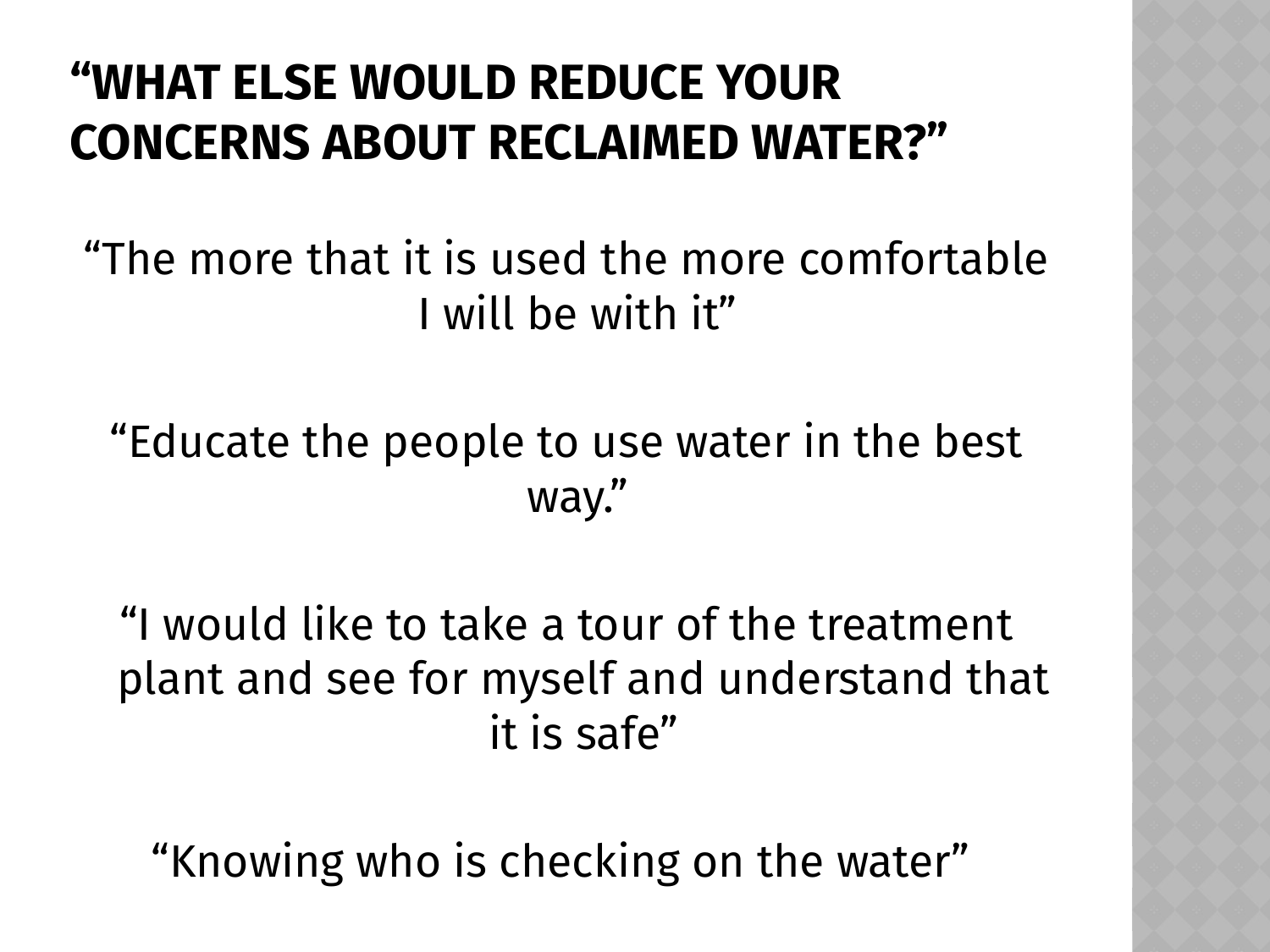

# “What else would reduce your concerns about reclaimed water?”
“The more that it is used the more comfortable I will be with it”

“Educate the people to use water in the best way.”

“I would like to take a tour of the treatment plant and see for myself and understand that it is safe”

“Knowing who is checking on the water”